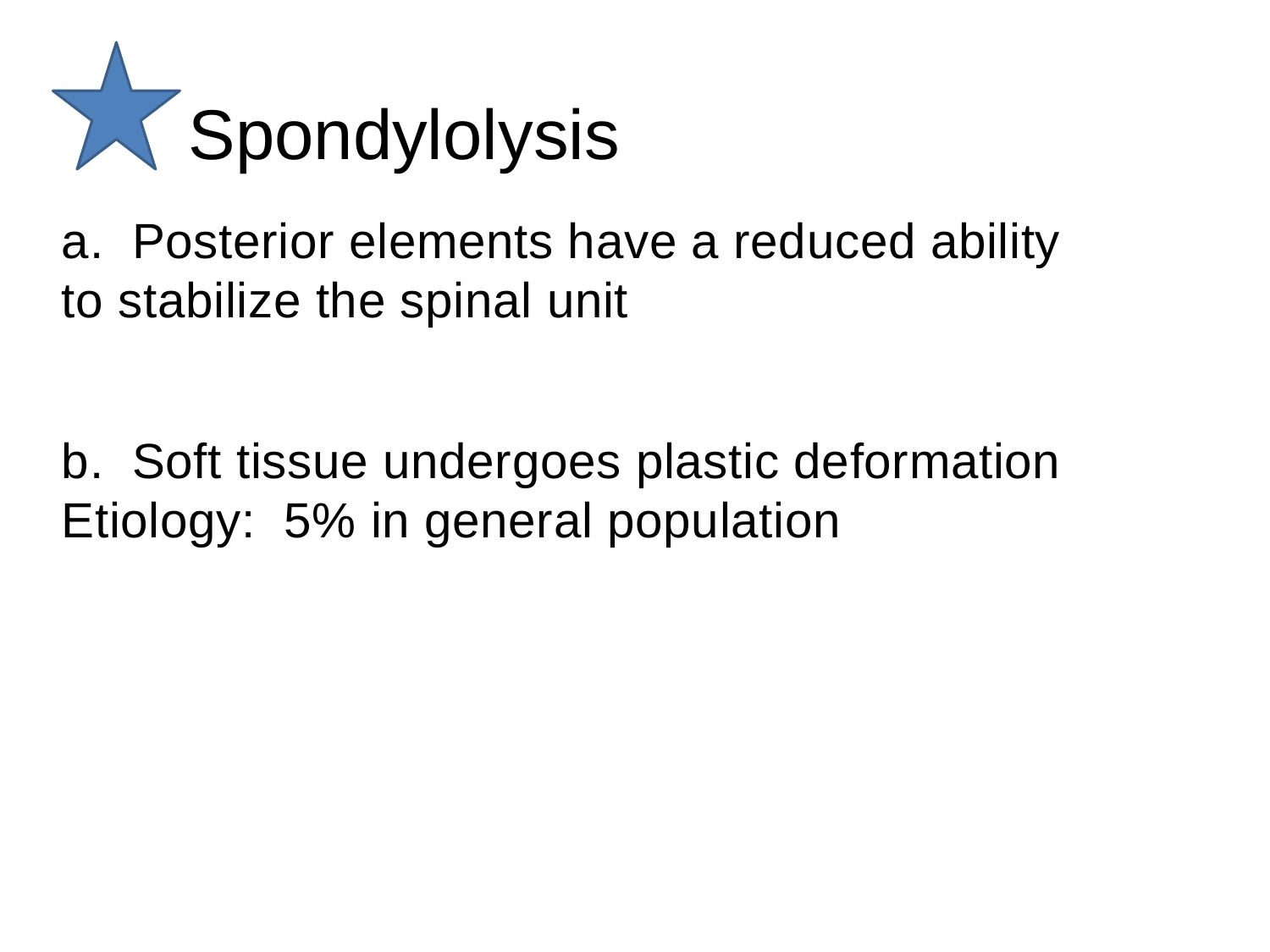

# Spondylolysis

a.  Posterior elements have a reduced ability to stabilize the spinal unit

b.  Soft tissue undergoes plastic deformation
Etiology:  5% in general population